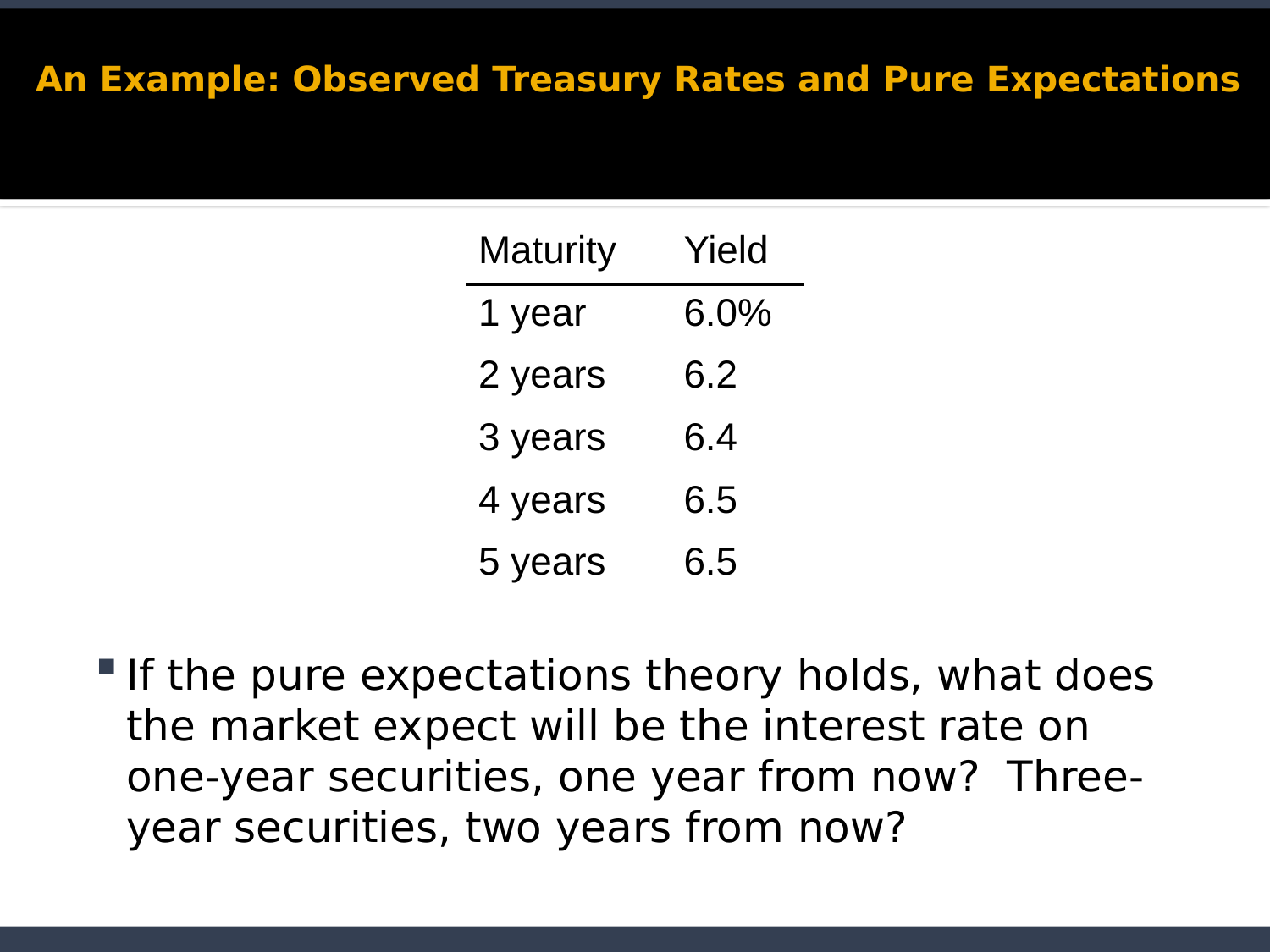

# An Example: Observed Treasury Rates and Pure Expectations

If the pure expectations theory holds, what does the market expect will be the interest rate on one-year securities, one year from now?  Three-year securities, two years from now?
| Maturity | Yield |
| --- | --- |
| 1 year | 6.0% |
| 2 years | 6.2 |
| 3 years | 6.4 |
| 4 years | 6.5 |
| 5 years | 6.5 |